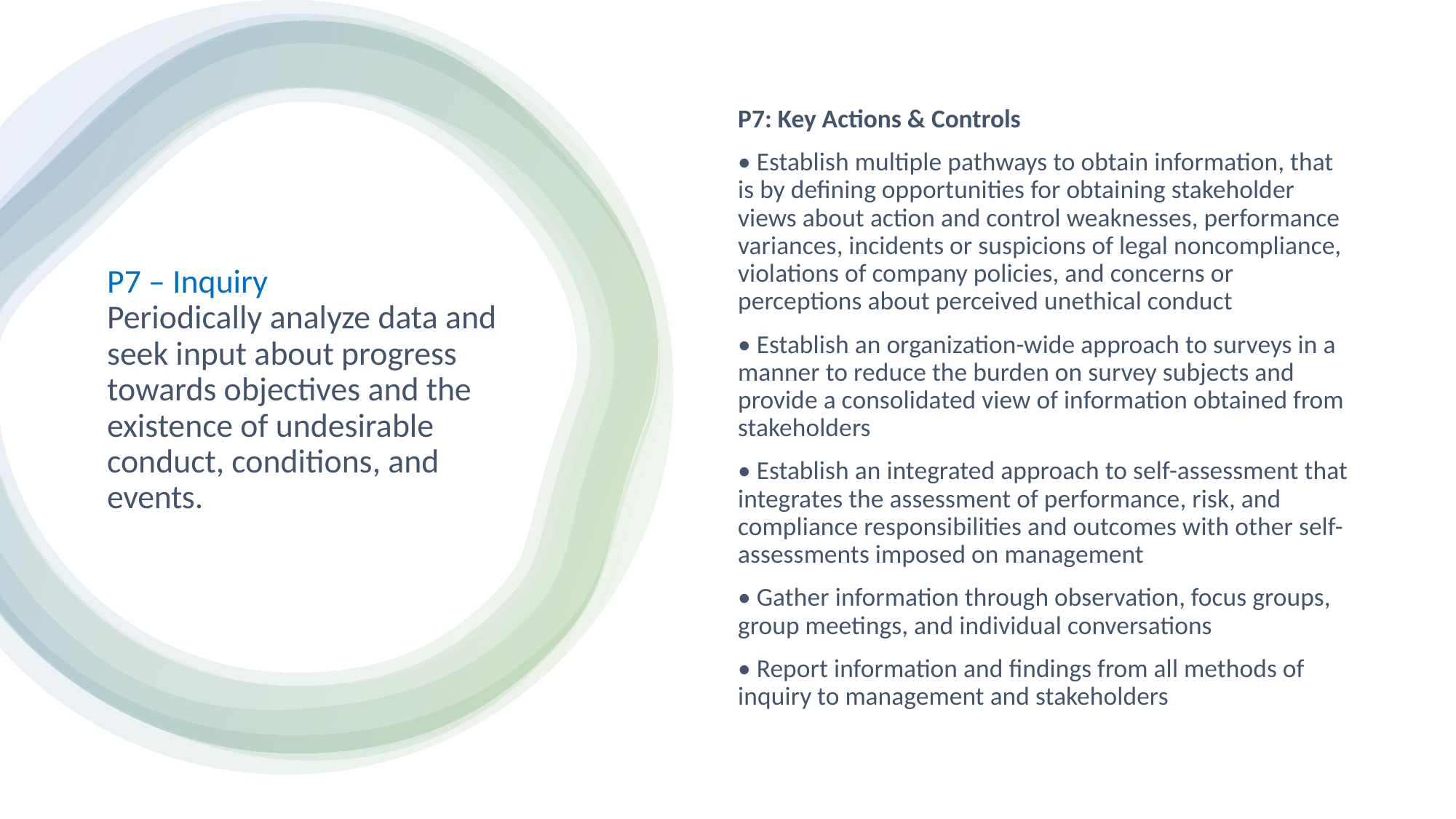

P7: Key Actions & Controls
• Establish multiple pathways to obtain information, that is by defining opportunities for obtaining stakeholder views about action and control weaknesses, performance variances, incidents or suspicions of legal noncompliance, violations of company policies, and concerns or perceptions about perceived unethical conduct
• Establish an organization-wide approach to surveys in a manner to reduce the burden on survey subjects and provide a consolidated view of information obtained from stakeholders
• Establish an integrated approach to self-assessment that integrates the assessment of performance, risk, and compliance responsibilities and outcomes with other self-assessments imposed on management
• Gather information through observation, focus groups, group meetings, and individual conversations
• Report information and findings from all methods of inquiry to management and stakeholders
# P7 – Inquiry Periodically analyze data and seek input about progress towards objectives and the existence of undesirable conduct, conditions, and events.